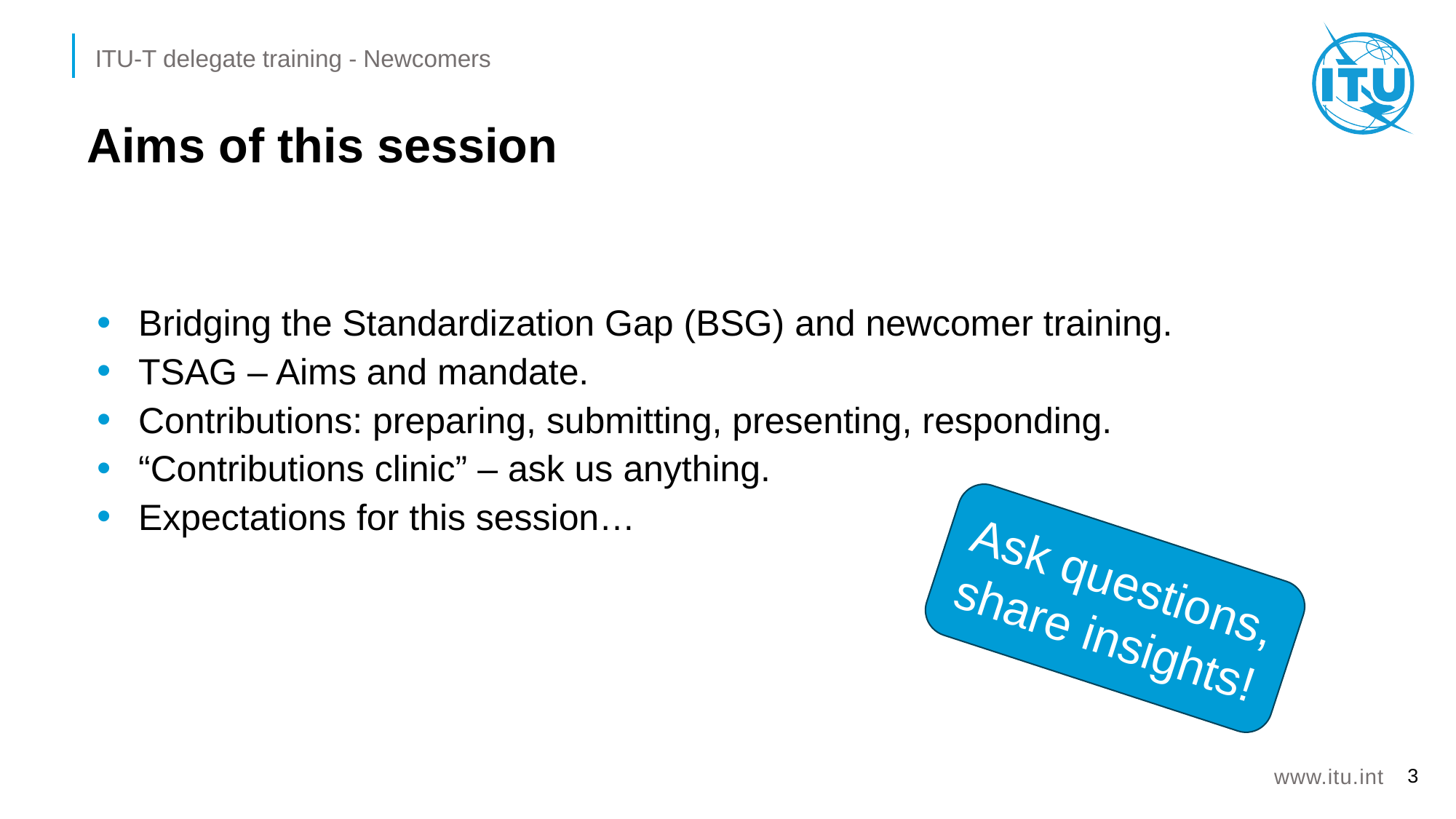

# Aims of this session
Bridging the Standardization Gap (BSG) and newcomer training.
TSAG – Aims and mandate.
Contributions: preparing, submitting, presenting, responding.
“Contributions clinic” – ask us anything.
Expectations for this session…

Ask questions,
share insights!